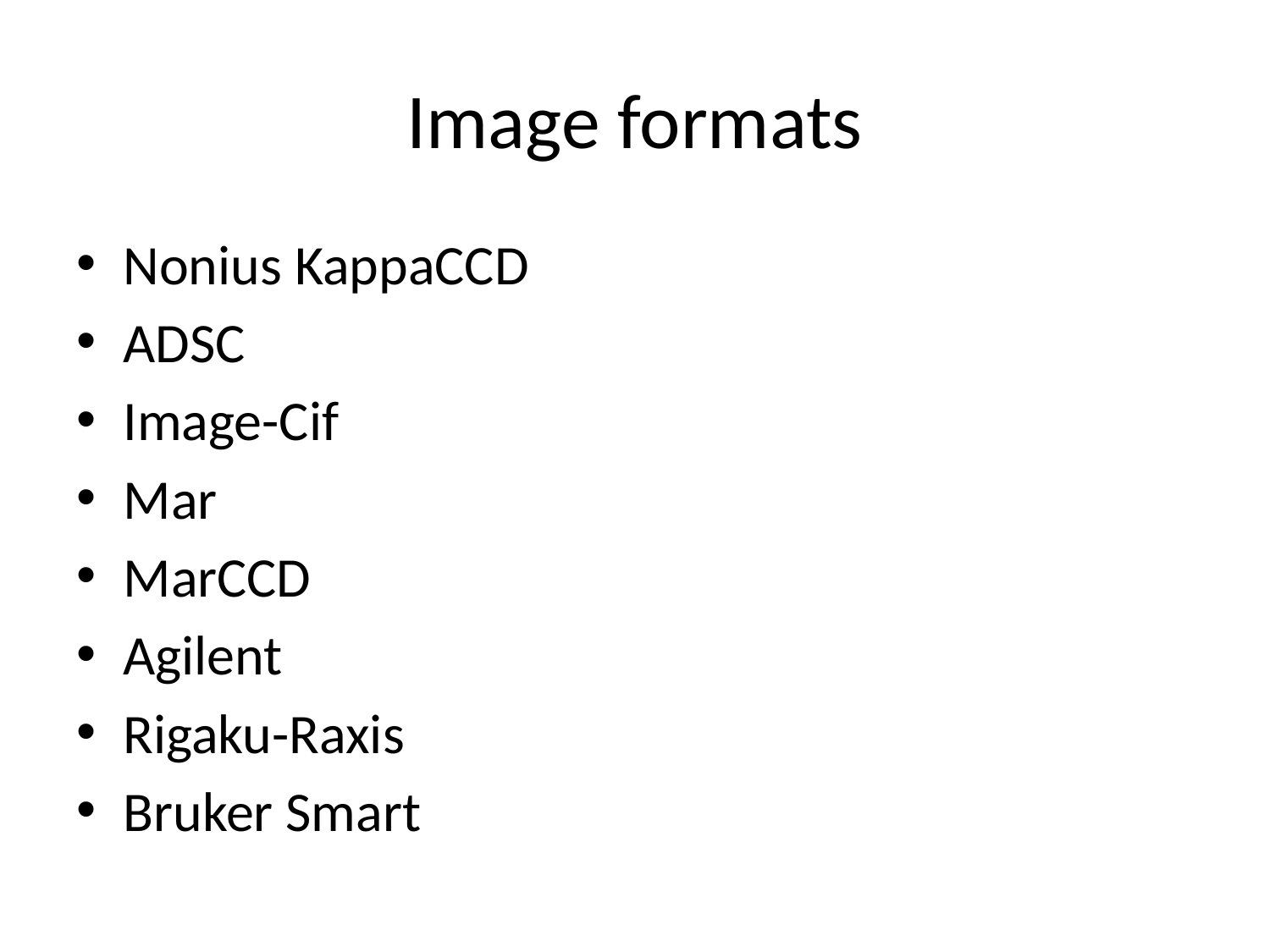

# Image formats
Nonius KappaCCD
ADSC
Image-Cif
Mar
MarCCD
Agilent
Rigaku-Raxis
Bruker Smart